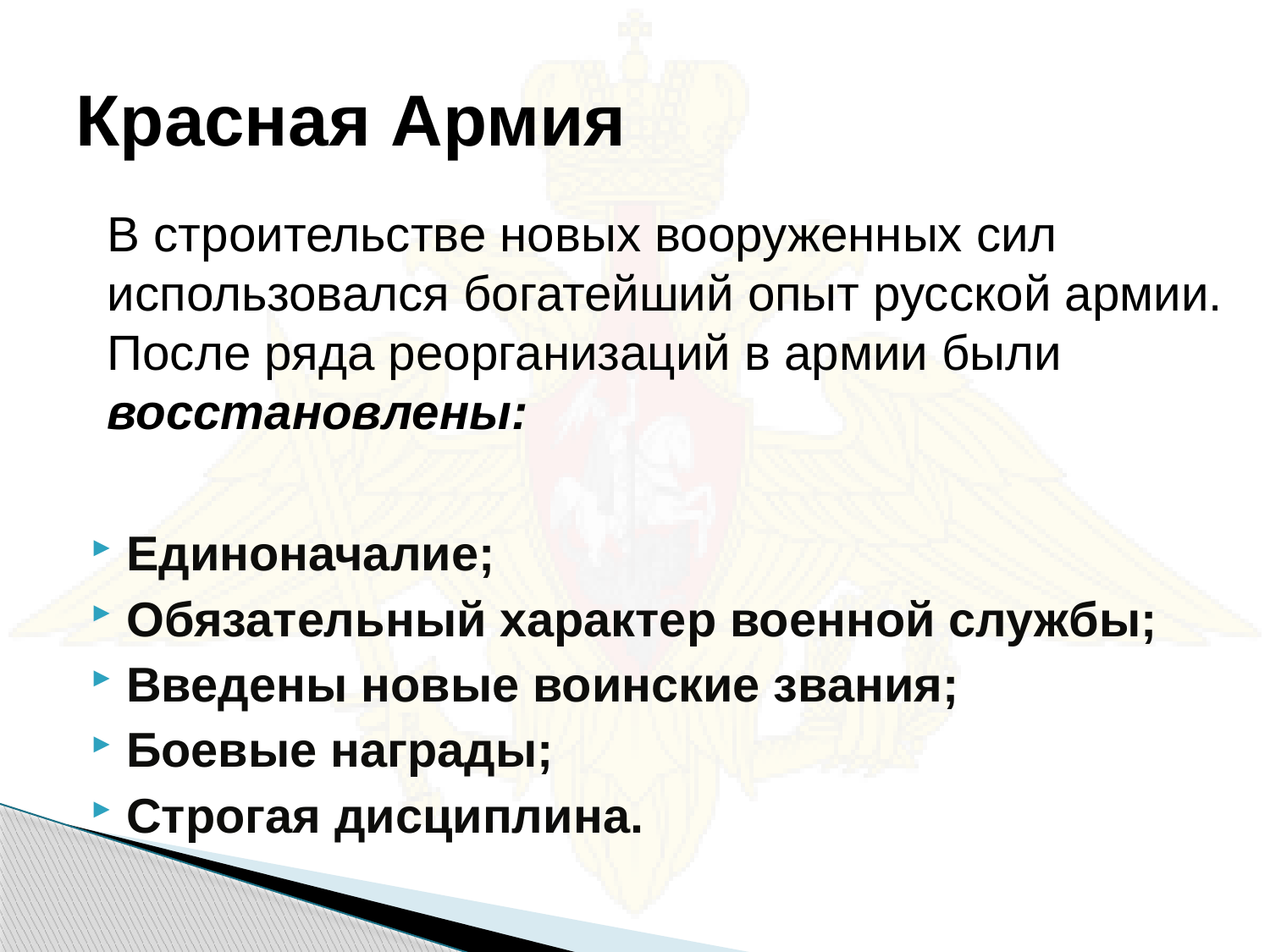

# Красная Армия
В строительстве новых вооруженных сил использовался богатейший опыт русской армии. После ряда реорганизаций в армии были восстановлены:
Единоначалие;
Обязательный характер военной службы;
Введены новые воинские звания;
Боевые награды;
Строгая дисциплина.